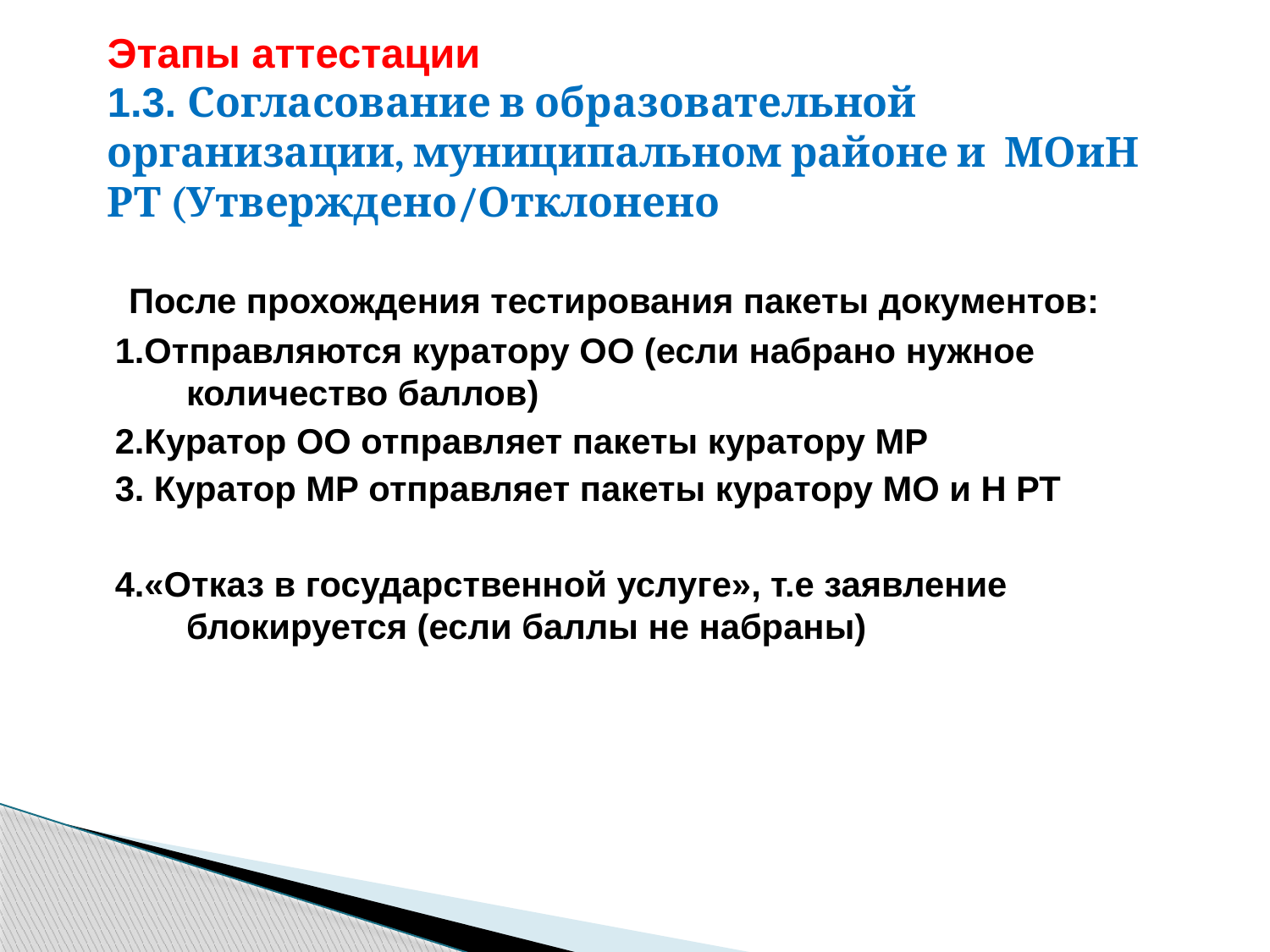

# Этапы аттестации 1.3. Согласование в образовательной организации, муниципальном районе и  МОиН  РТ (Утверждено/Отклонено
 После прохождения тестирования пакеты документов:
1.Отправляются куратору ОО (если набрано нужное количество баллов)
2.Куратор ОО отправляет пакеты куратору МР
3. Куратор МР отправляет пакеты куратору МО и Н РТ

4.«Отказ в государственной услуге», т.е заявление блокируется (если баллы не набраны)